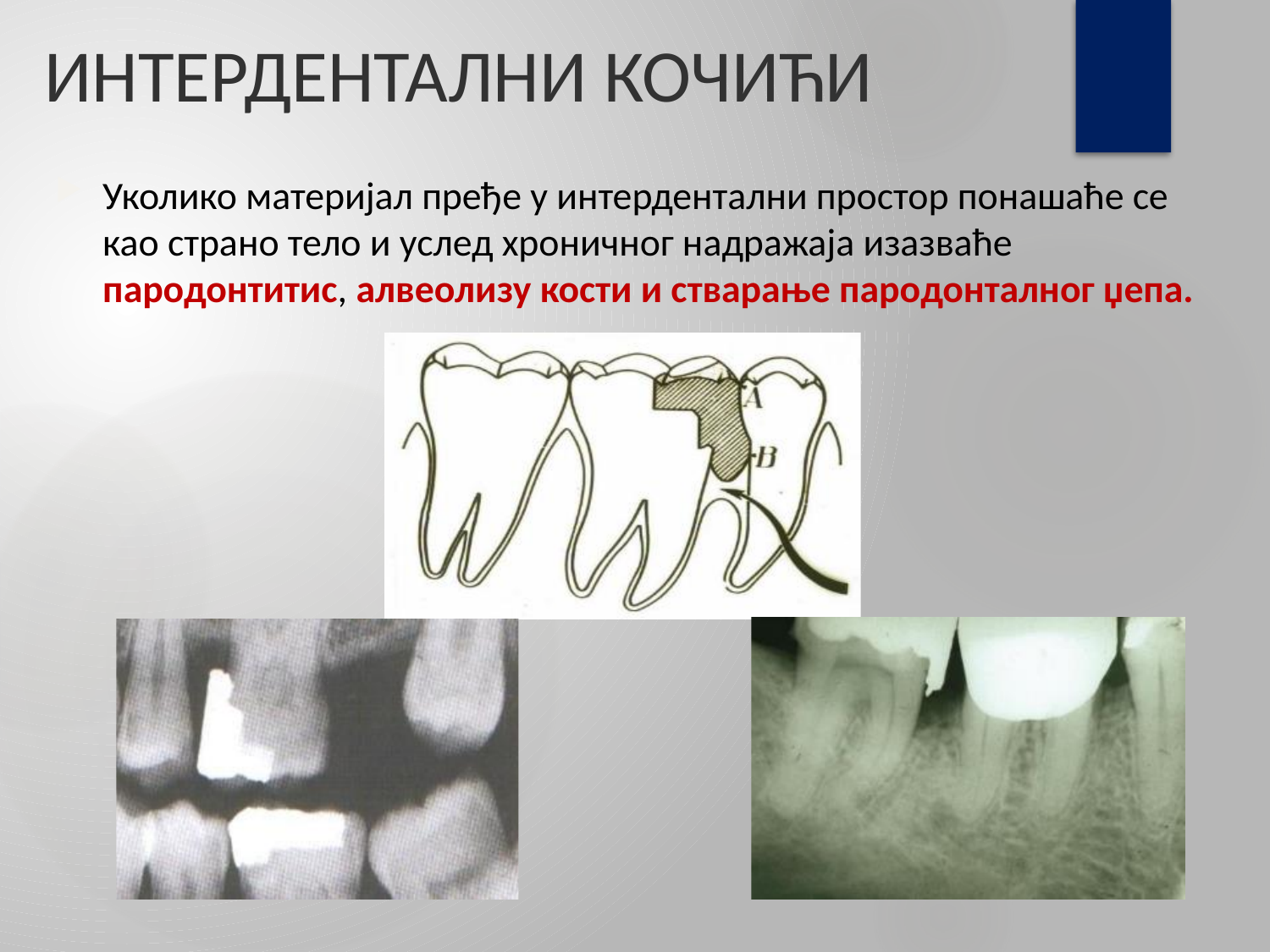

# ИНТЕРДЕНТАЛНИ КОЧИЋИ
Уколико материјал пређе у интердентални простор понашаће се  као страно тело и услед хроничног надражаја изазваће  пародонтитис, алвеолизу кости и стварање пародонталног џепа.